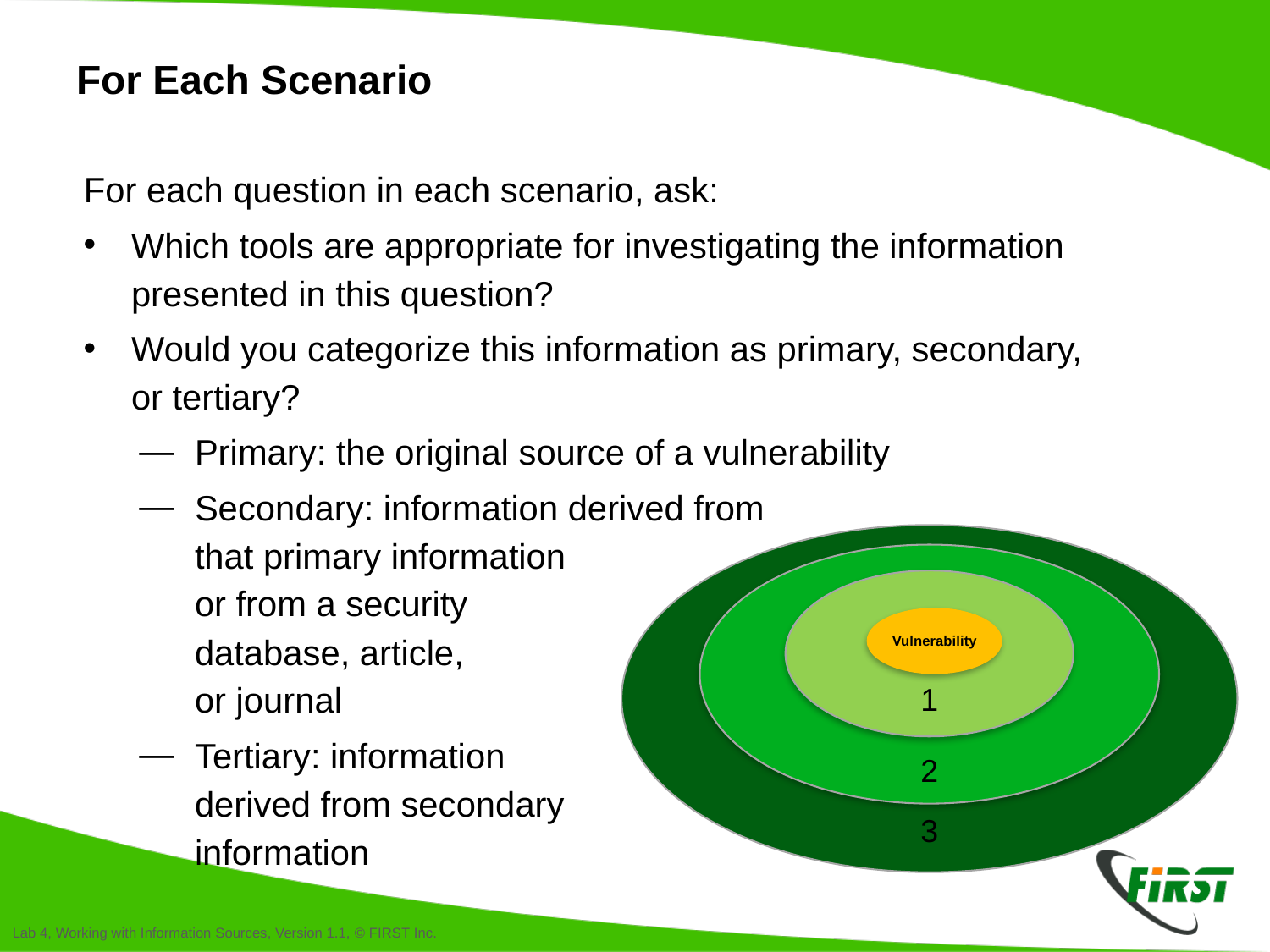

# For Each Scenario
For each question in each scenario, ask:
Which tools are appropriate for investigating the information presented in this question?
Would you categorize this information as primary, secondary,
or tertiary?
Primary: the original source of a vulnerability
Secondary: information derived from
that primary information
or from a security
database, article,
or journal
Tertiary: information
derived from secondary
information

Vulnerability
1
2
3